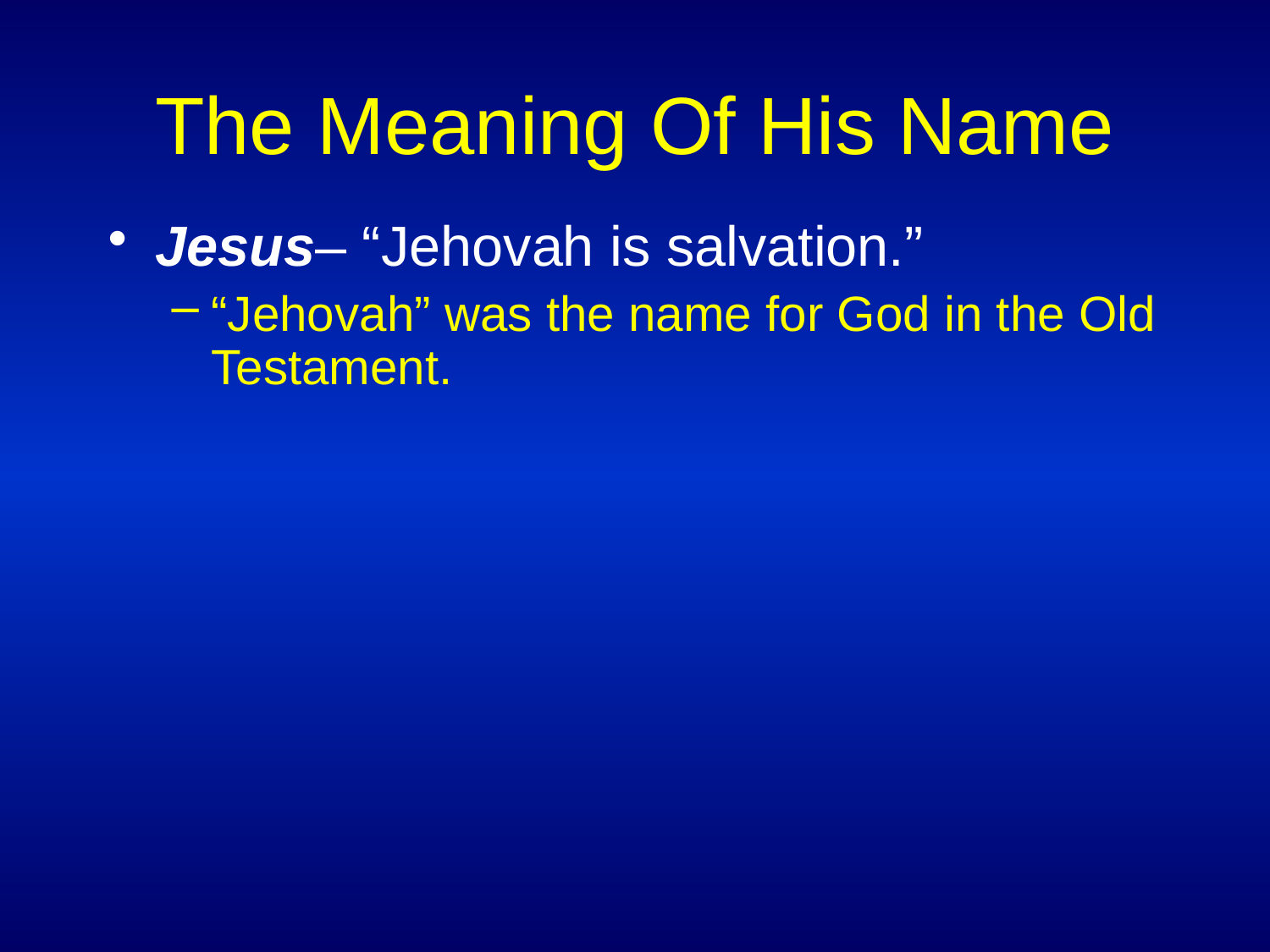

# The Meaning Of His Name
Jesus– “Jehovah is salvation.”
“Jehovah” was the name for God in the Old Testament.